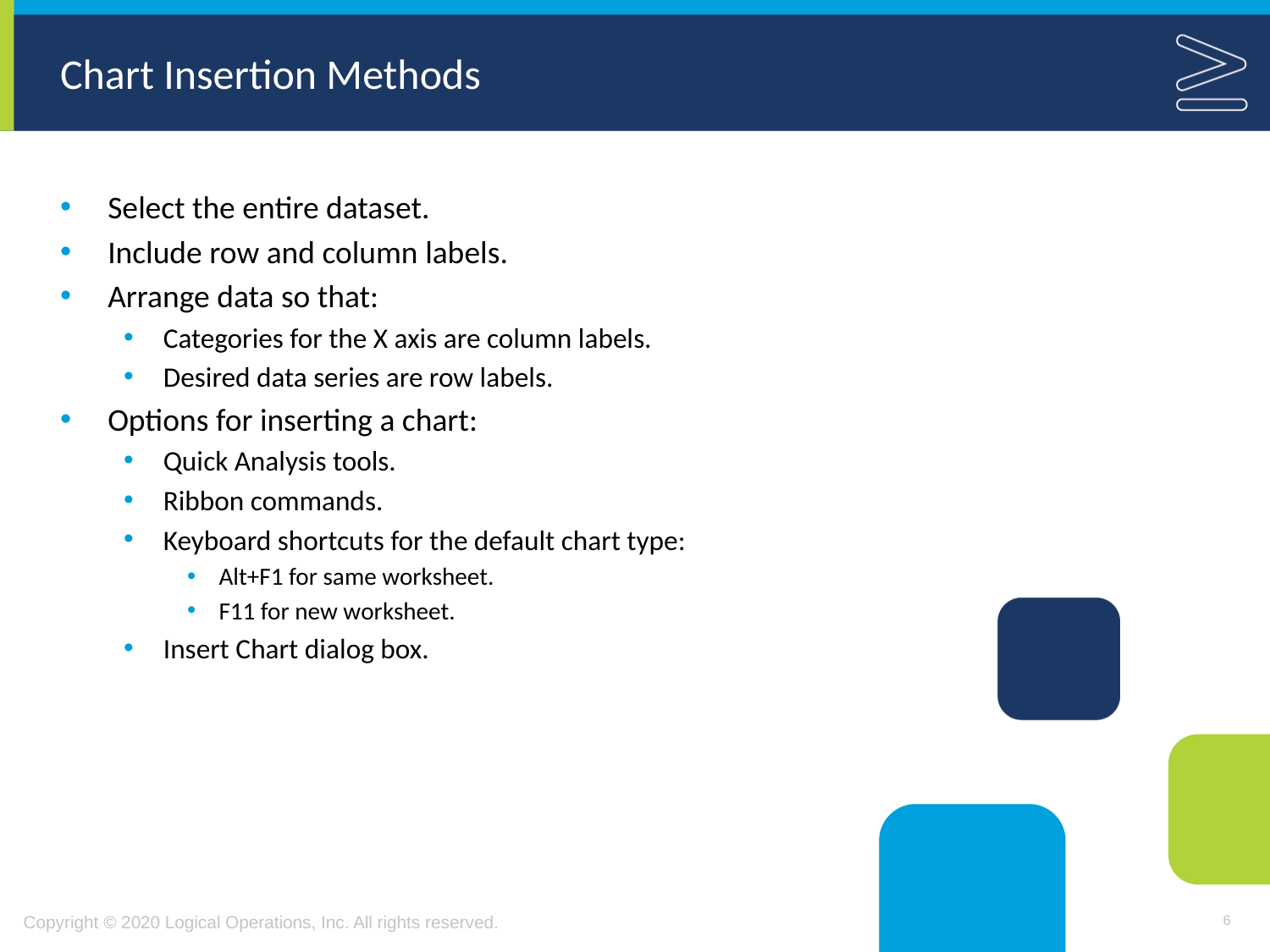

# Chart Insertion Methods
Select the entire dataset.
Include row and column labels.
Arrange data so that:
Categories for the X axis are column labels.
Desired data series are row labels.
Options for inserting a chart:
Quick Analysis tools.
Ribbon commands.
Keyboard shortcuts for the default chart type:
Alt+F1 for same worksheet.
F11 for new worksheet.
Insert Chart dialog box.
6